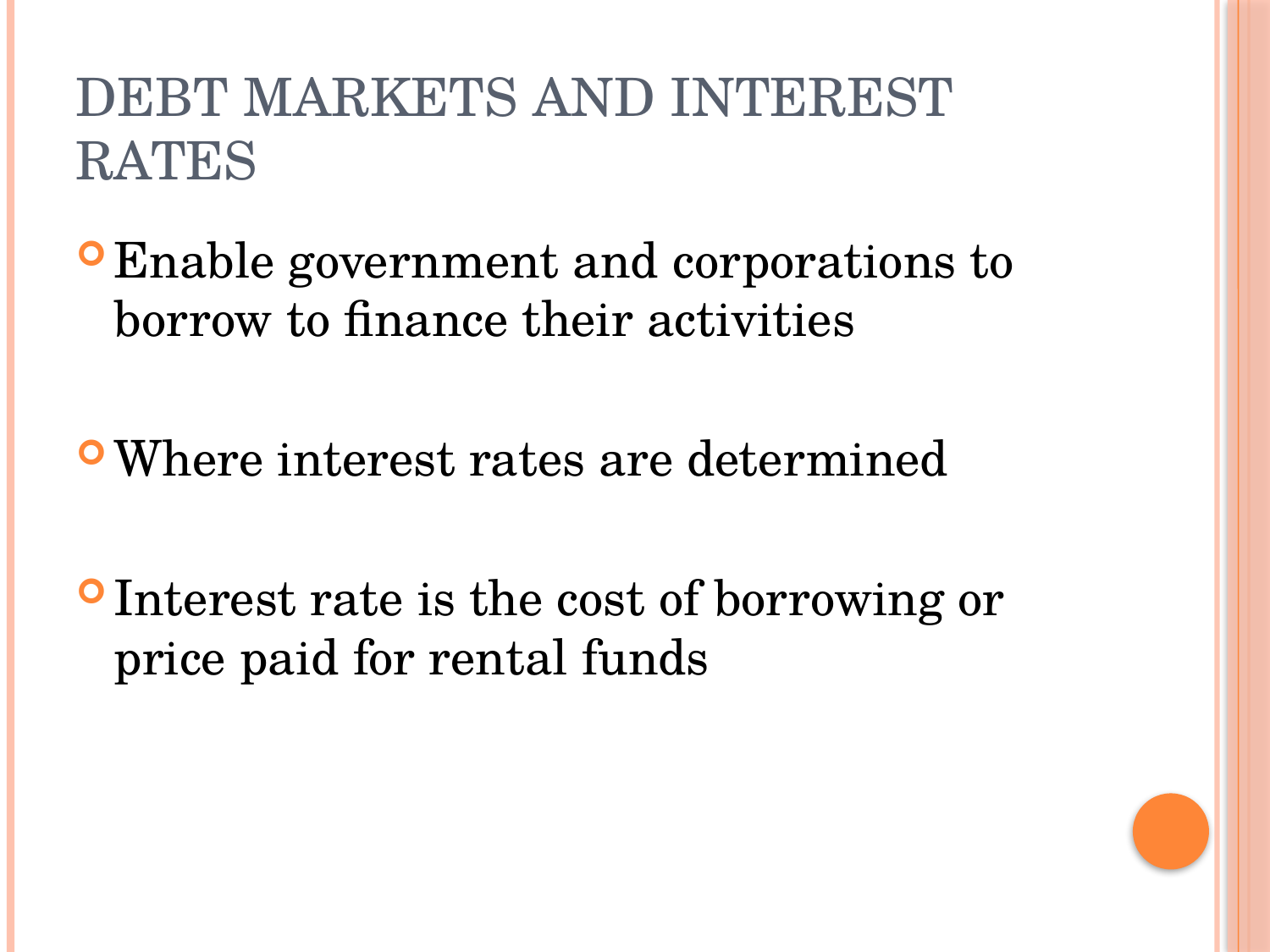

# Debt markets and interest rates
Enable government and corporations to borrow to finance their activities

Where interest rates are determined

Interest rate is the cost of borrowing or price paid for rental funds